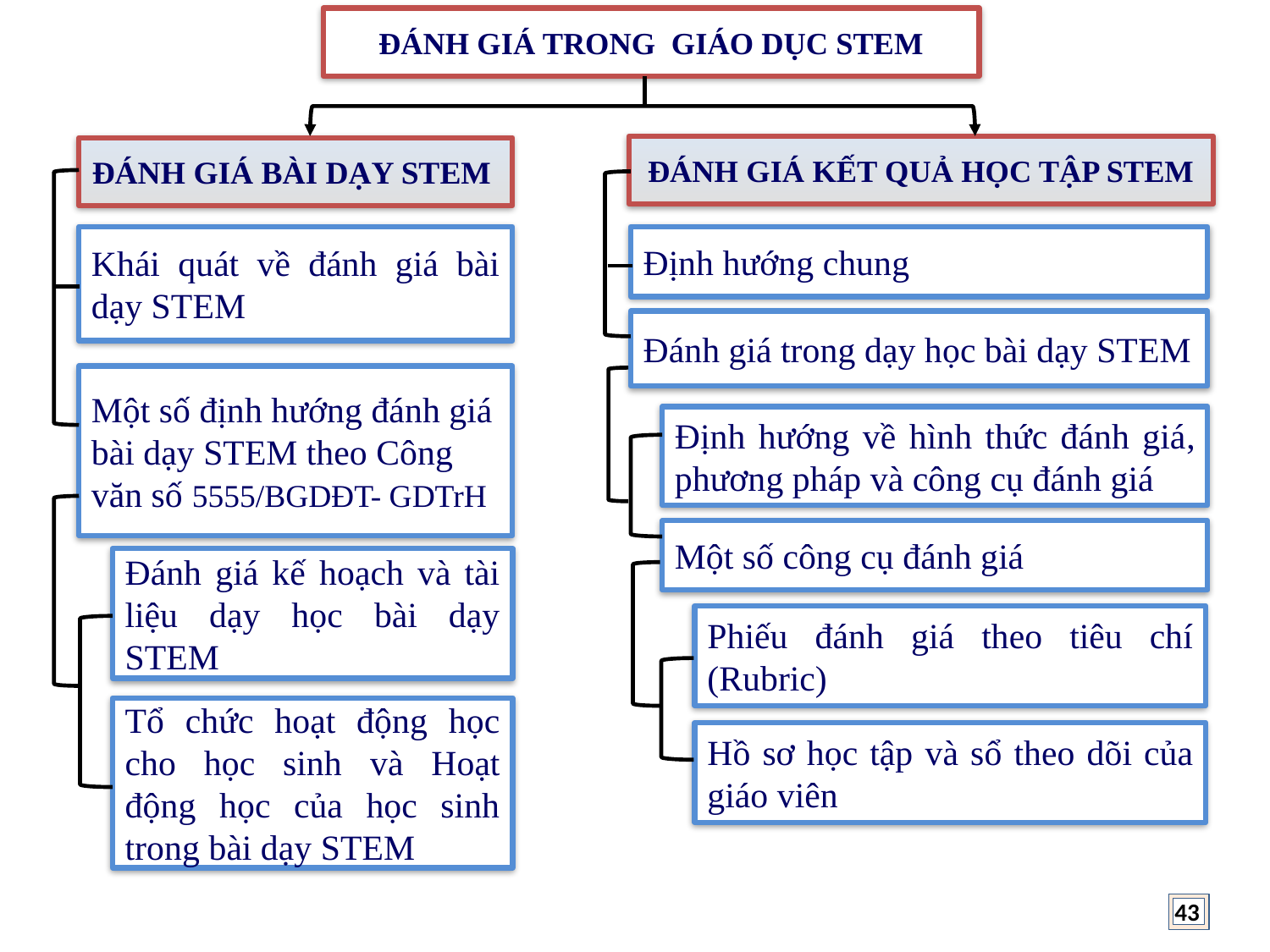

ĐÁNH GIÁ TRONG  GIÁO DỤC STEM
ĐÁNH GIÁ KẾT QUẢ HỌC TẬP STEM
ĐÁNH GIÁ BÀI DẠY STEM

Khái quát về đánh giá bài dạy STEM
Định hướng chung
Đánh giá trong dạy học bài dạy STEM
Một số định hướng đánh giá bài dạy STEM theo Công văn số 5555/BGDĐT- GDTrH

Định hướng về hình thức đánh giá, phương pháp và công cụ đánh giá

Một số công cụ đánh giá
Đánh giá kế hoạch và tài liệu dạy học bài dạy STEM

Phiếu đánh giá theo tiêu chí (Rubric)

Tổ chức hoạt động học cho học sinh và Hoạt động học của học sinh trong bài dạy STEM
Hồ sơ học tập và sổ theo dõi của giáo viên
43